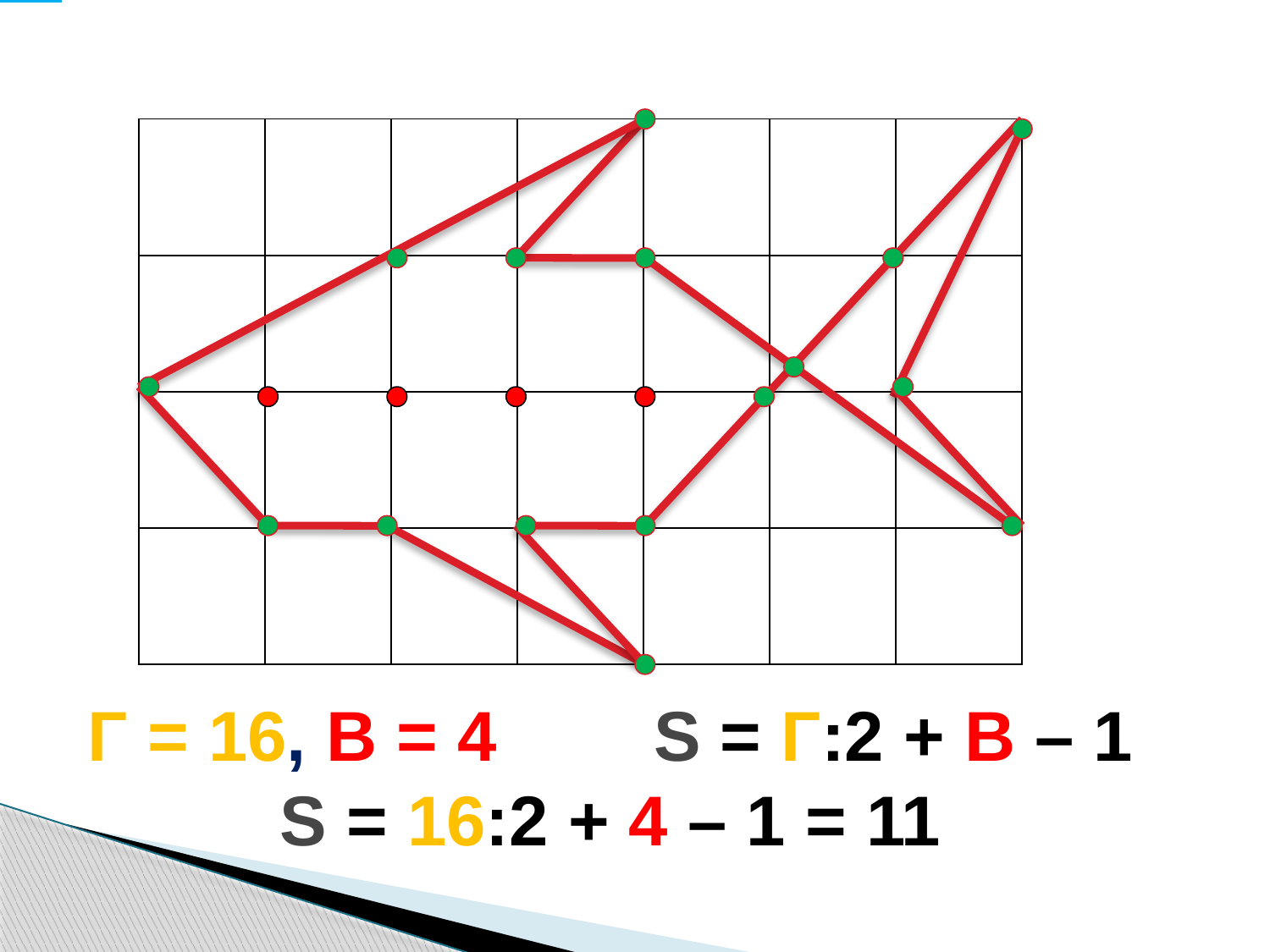

|  |  |  |  |  |  |  |
| --- | --- | --- | --- | --- | --- | --- |
|  |  |  |  |  |  |  |
|  |  |  |  |  |  |  |
|  |  |  |  |  |  |  |

Г = 16, В = 4        S = Г:2 + В – 1
S = 16:2 + 4 – 1 = 11